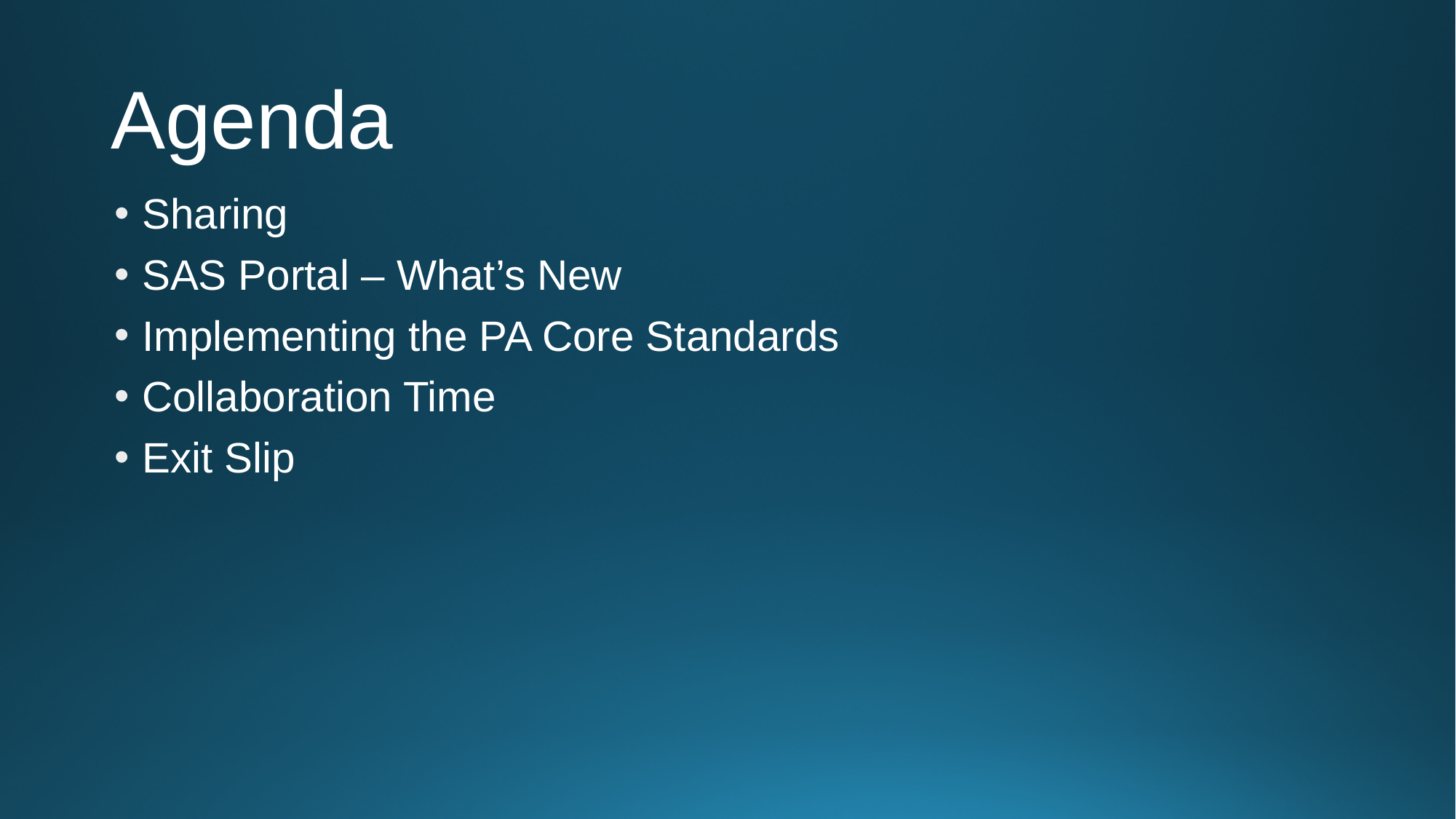

# Agenda
Sharing
SAS Portal – What’s New
Implementing the PA Core Standards
Collaboration Time
Exit Slip